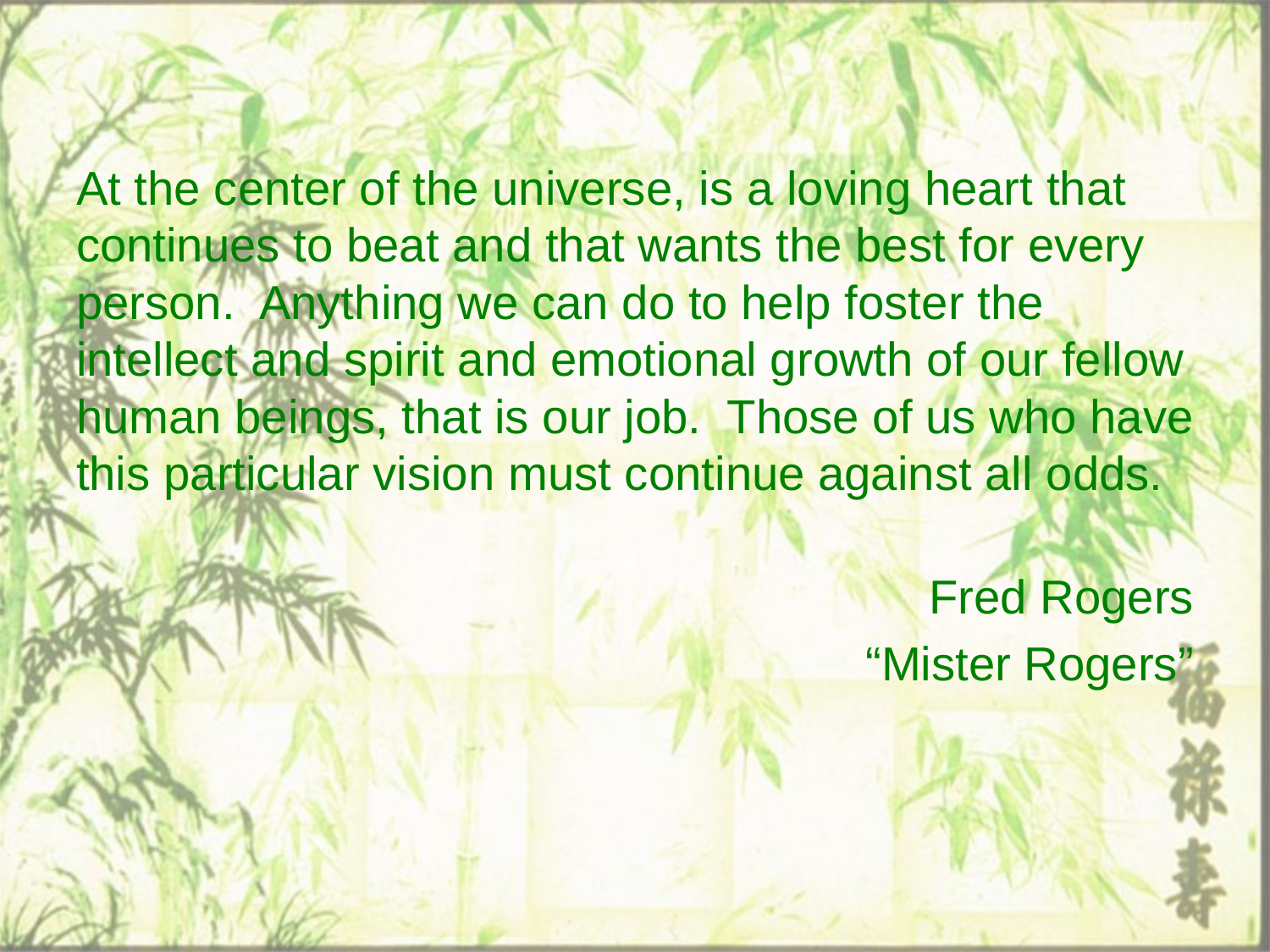

At the center of the universe, is a loving heart that continues to beat and that wants the best for every person.  Anything we can do to help foster the intellect and spirit and emotional growth of our fellow human beings, that is our job.  Those of us who have this particular vision must continue against all odds.
Fred Rogers
“Mister Rogers”